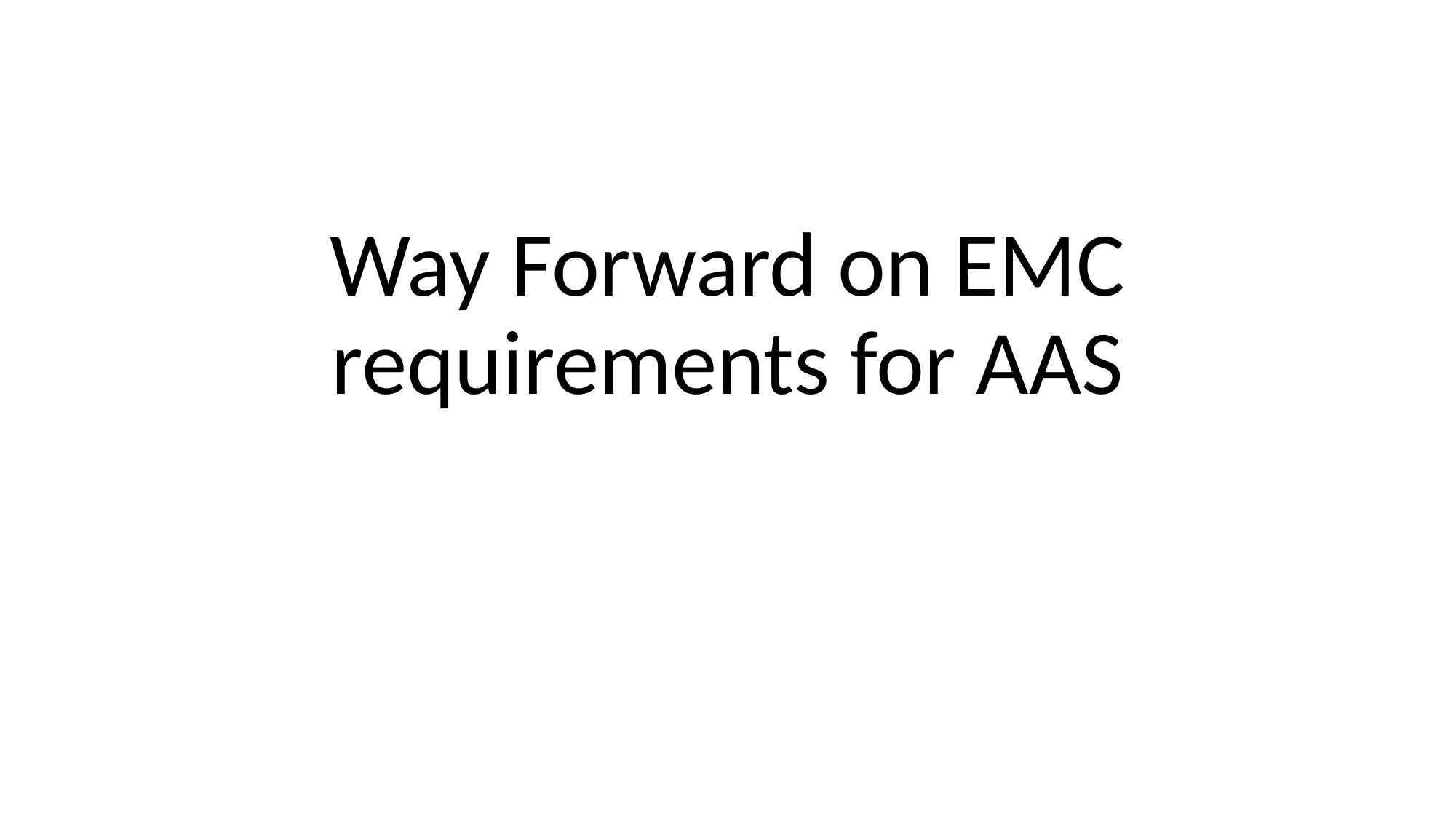

# Way Forward on EMC requirements for AAS